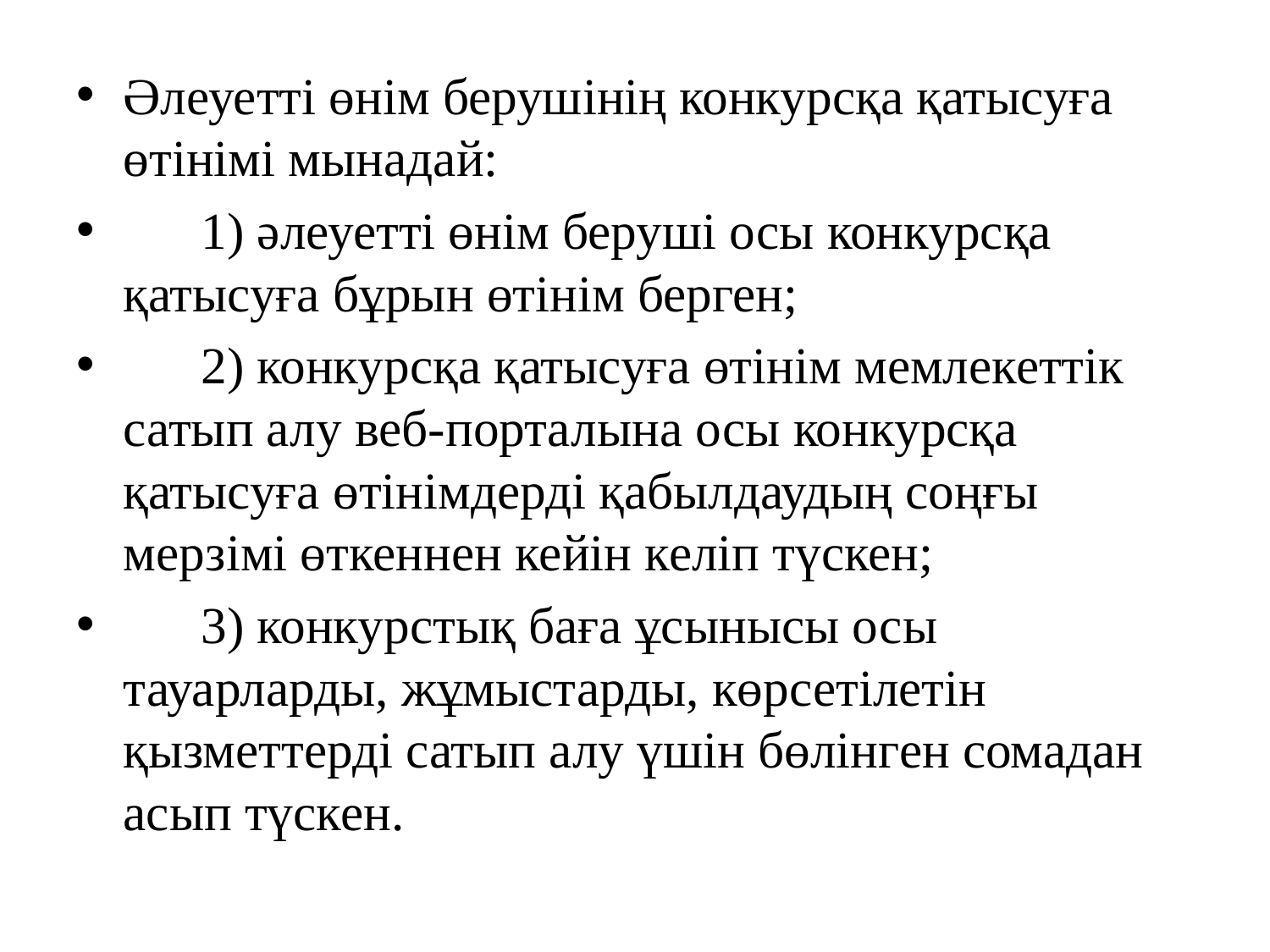

Әлеуетті өнім берушінің конкурсқа қатысуға өтінімі мынадай:
      1) әлеуетті өнім беруші осы конкурсқа қатысуға бұрын өтінім берген;
      2) конкурсқа қатысуға өтінім мемлекеттік сатып алу веб-порталына осы конкурсқа қатысуға өтінімдерді қабылдаудың соңғы мерзімі өткеннен кейін келіп түскен;
      3) конкурстық баға ұсынысы осы тауарларды, жұмыстарды, көрсетілетін қызметтерді сатып алу үшін бөлінген сомадан асып түскен.